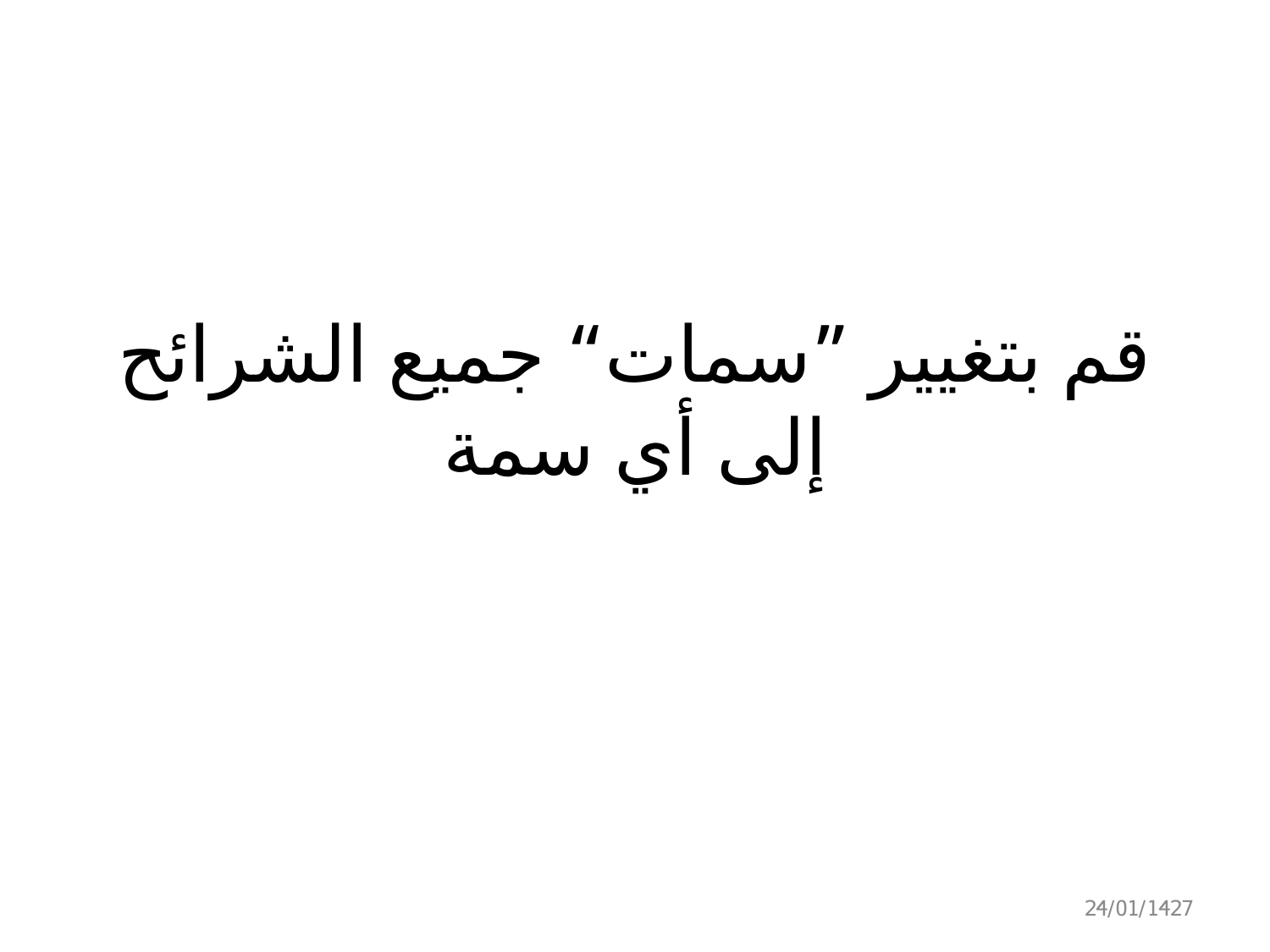

# قم بتغيير ”سمات“ جميع الشرائح إلى أي سمة

24/01/1427